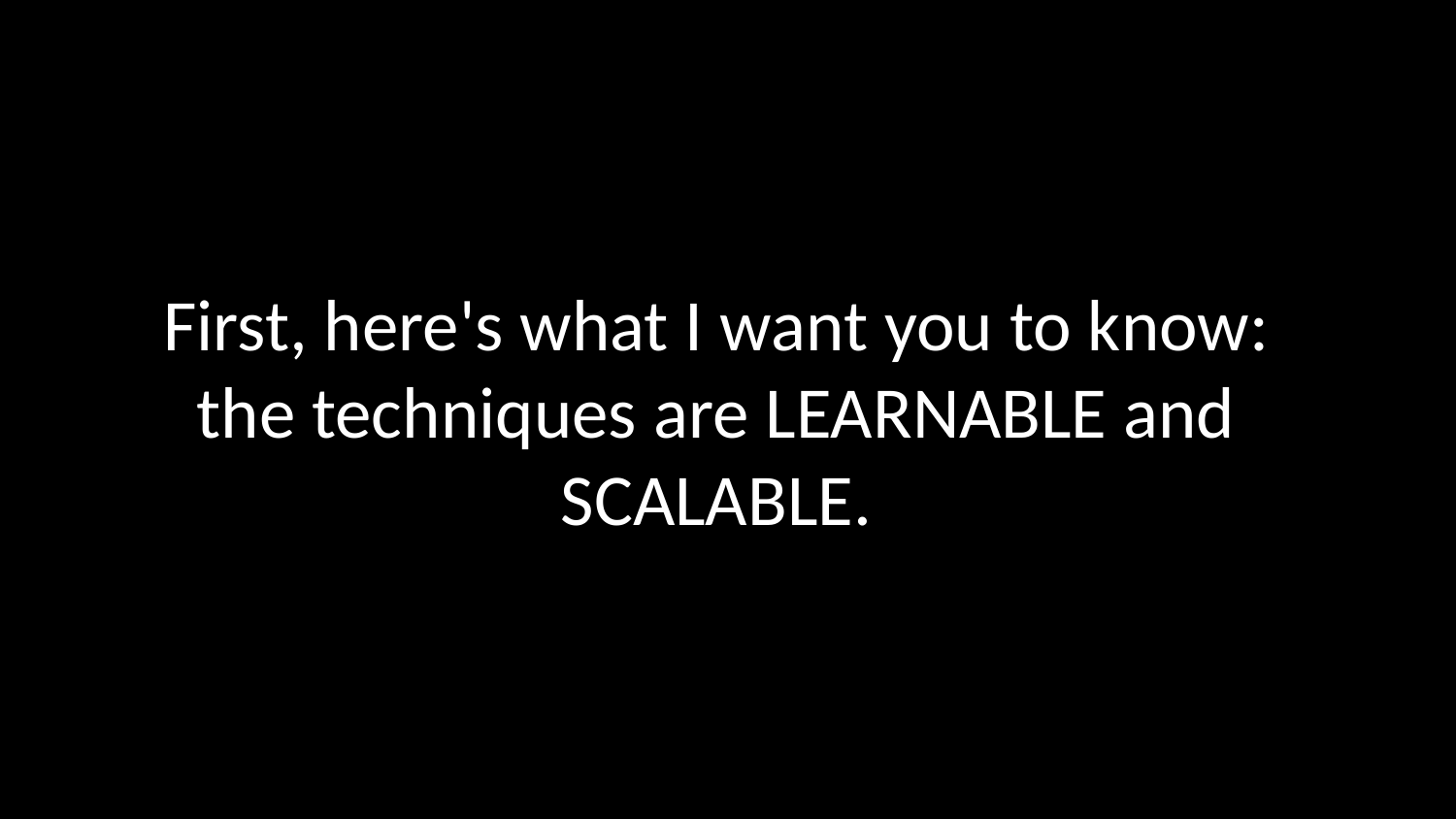

# First, here's what I want you to know: the techniques are LEARNABLE and SCALABLE.